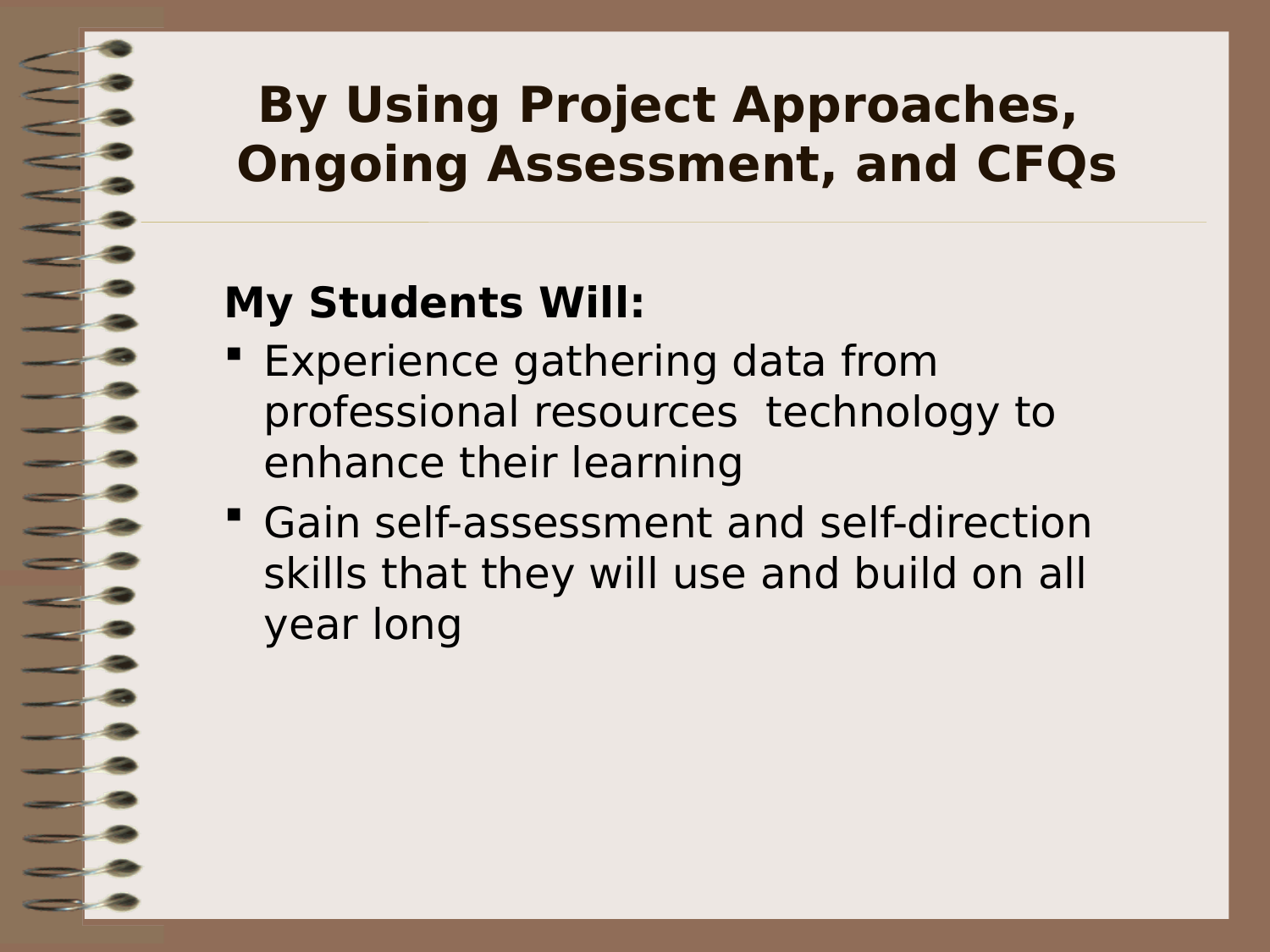

# By Using Project Approaches,  Ongoing Assessment, and CFQs

My Students Will:
Experience gathering data from professional resources  technology to enhance their learning
Gain self-assessment and self-direction skills that they will use and build on all year long